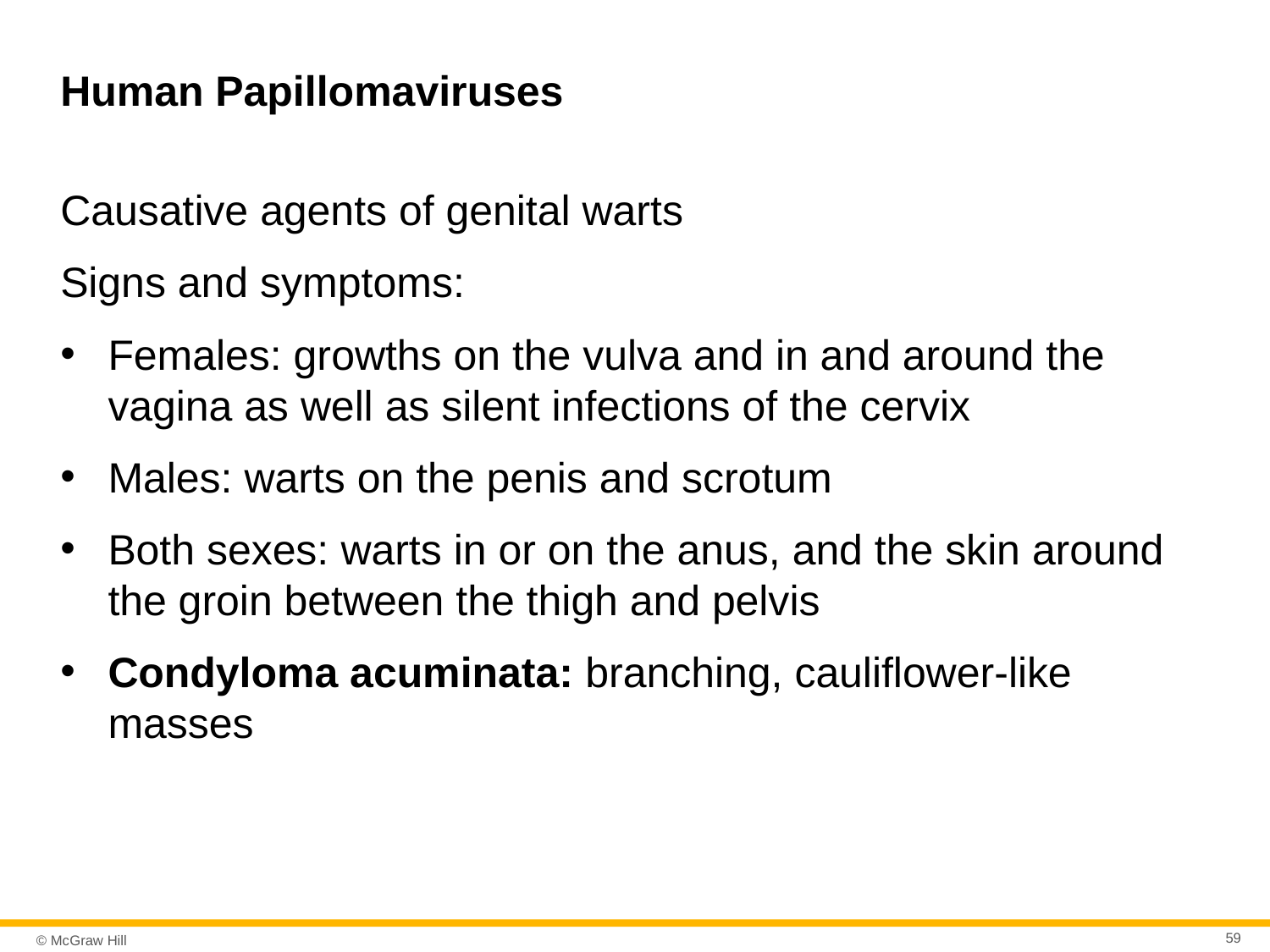

# Human Papillomaviruses
Causative agents of genital warts
Signs and symptoms:
Females: growths on the vulva and in and around the vagina as well as silent infections of the cervix
Males: warts on the penis and scrotum
Both sexes: warts in or on the anus, and the skin around the groin between the thigh and pelvis
Condyloma acuminata: branching, cauliflower-like masses